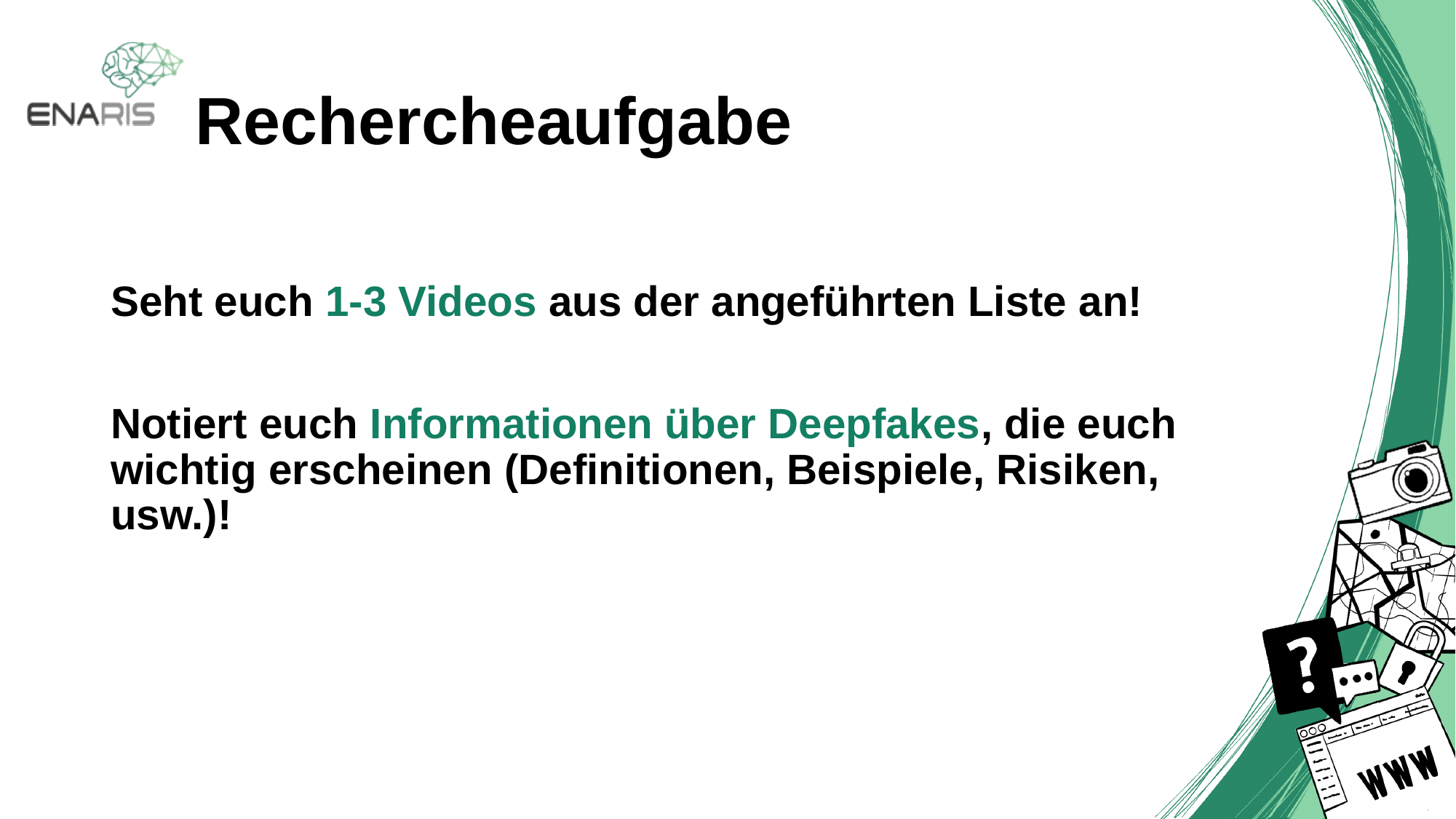

# Rechercheaufgabe
Seht euch 1-3 Videos aus der angeführten Liste an!

Notiert euch Informationen über Deepfakes, die euch wichtig erscheinen (Definitionen, Beispiele, Risiken, usw.)!